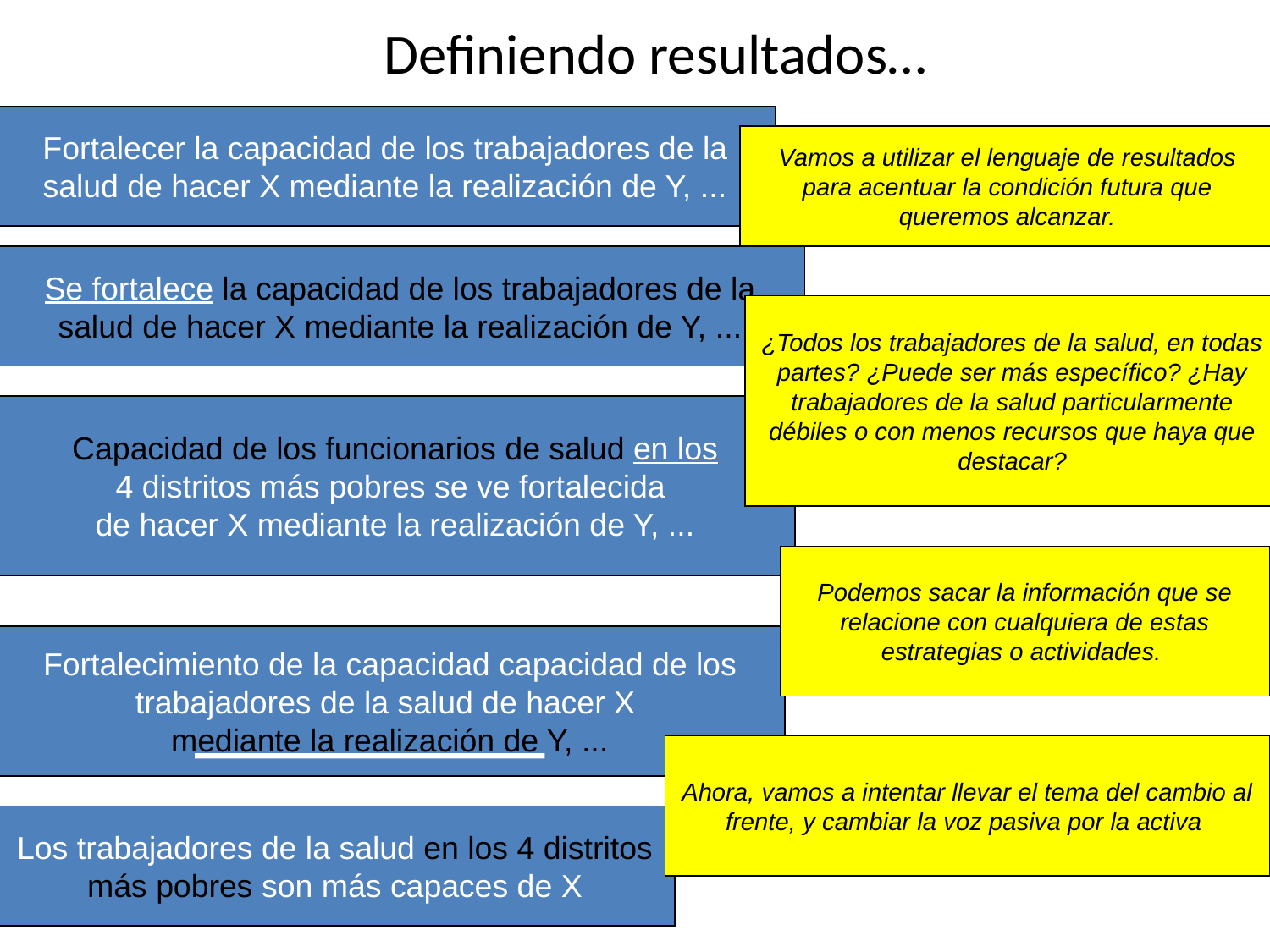

# Definiendo resultados…
Fortalecer la capacidad de los trabajadores de la salud de hacer X mediante la realización de Y, ...
Vamos a utilizar el lenguaje de resultados para acentuar la condición futura que queremos alcanzar.
Se fortalece la capacidad de los trabajadores de la salud de hacer X mediante la realización de Y, ...
¿Todos los trabajadores de la salud, en todas partes? ¿Puede ser más específico? ¿Hay trabajadores de la salud particularmente débiles o con menos recursos que haya que destacar?
Capacidad de los funcionarios de salud en los
4 distritos más pobres se ve fortalecida
de hacer X mediante la realización de Y, ...
Podemos sacar la información que se relacione con cualquiera de estas estrategias o actividades.
Fortalecimiento de la capacidad capacidad de los trabajadores de la salud de hacer X
mediante la realización de Y, ...
Ahora, vamos a intentar llevar el tema del cambio al frente, y cambiar la voz pasiva por la activa

Los trabajadores de la salud en los 4 distritos más pobres son más capaces de X